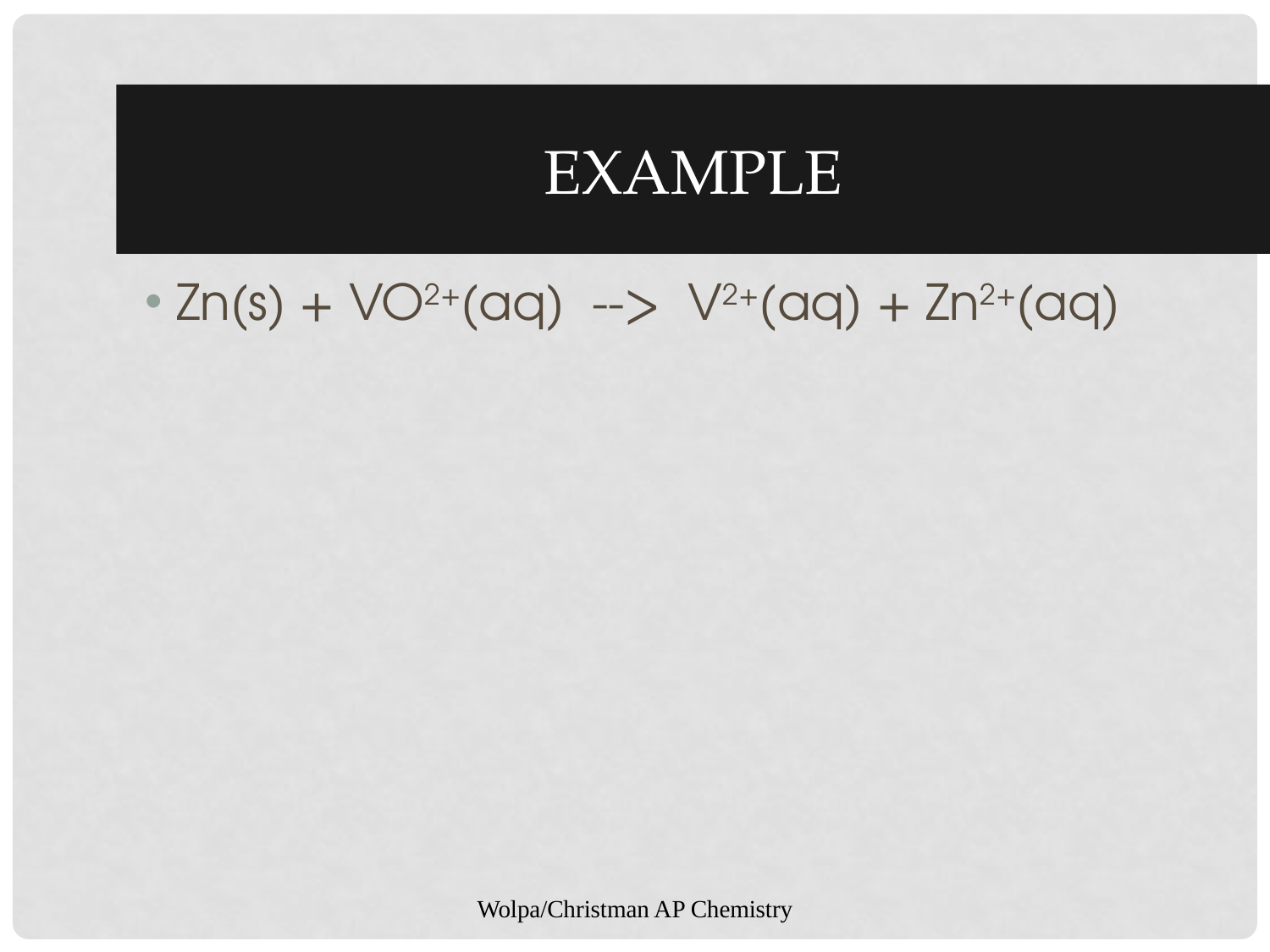

Example
Zn(s) + VO2+(aq)  -->  V2+(aq) + Zn2+(aq)

Wolpa/Christman AP Chemistry